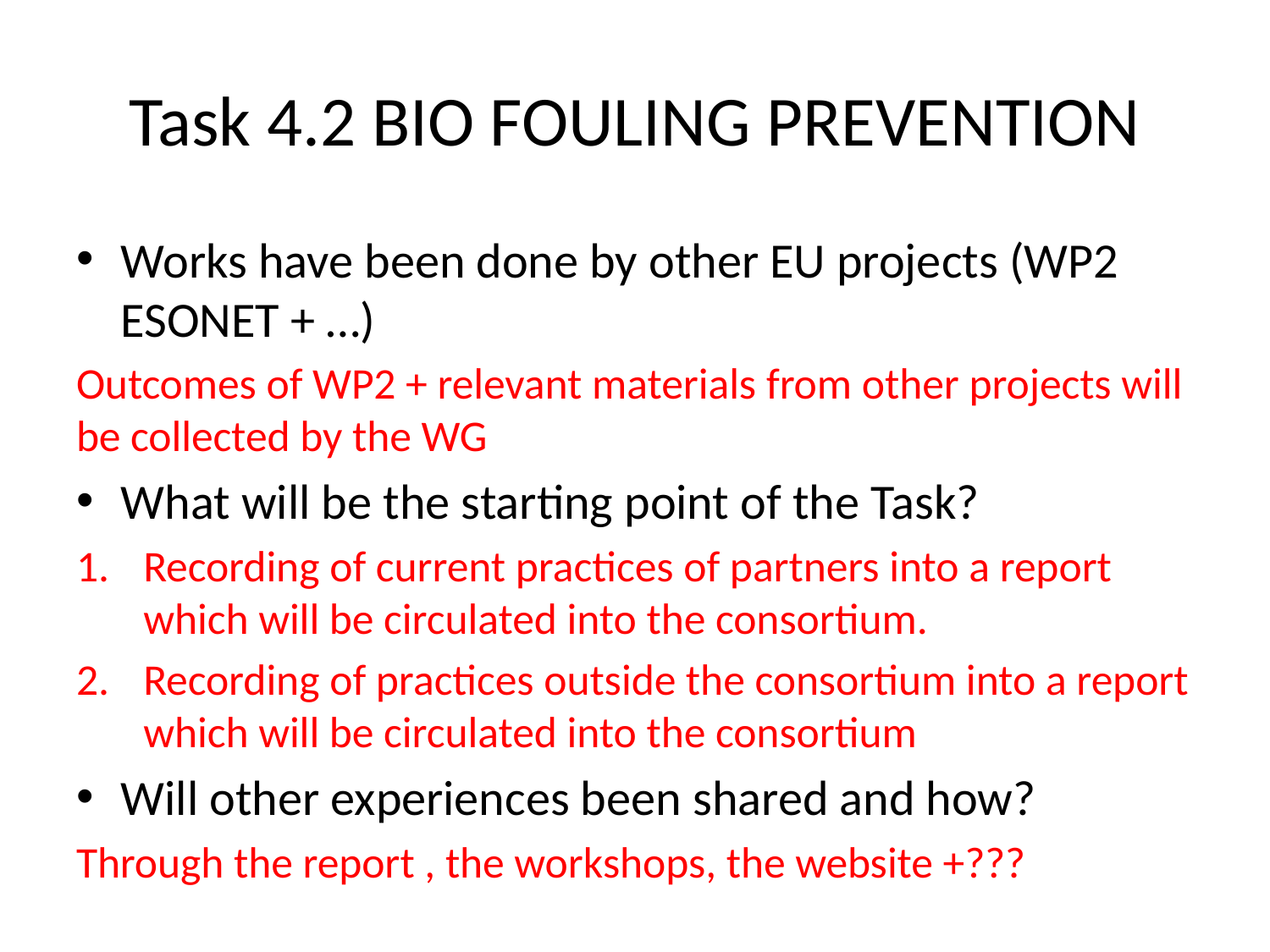

# Task 4.2 BIO FOULING PREVENTION
Works have been done by other EU projects (WP2 ESONET + …)
Outcomes of WP2 + relevant materials from other projects will be collected by the WG
What will be the starting point of the Task?
Recording of current practices of partners into a report which will be circulated into the consortium.
Recording of practices outside the consortium into a report which will be circulated into the consortium
Will other experiences been shared and how?
Through the report , the workshops, the website +???